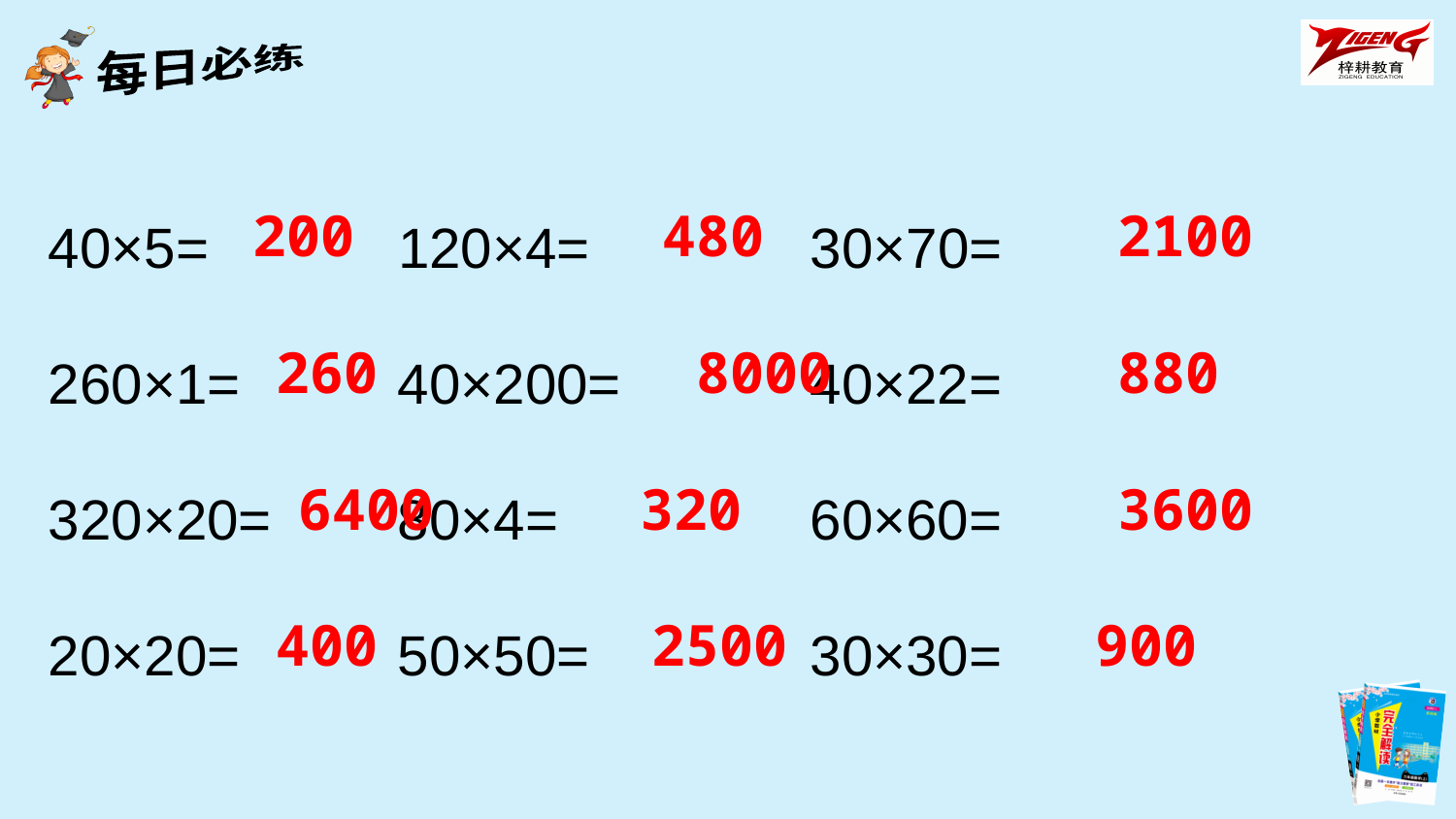

40×5=            120×4=              30×70=
260×1=          40×200=            40×22=
320×20=        80×4=                60×60=
20×20=          50×50=              30×30=
200
480
2100
260
8000
880
6400
320
3600
400
2500
900